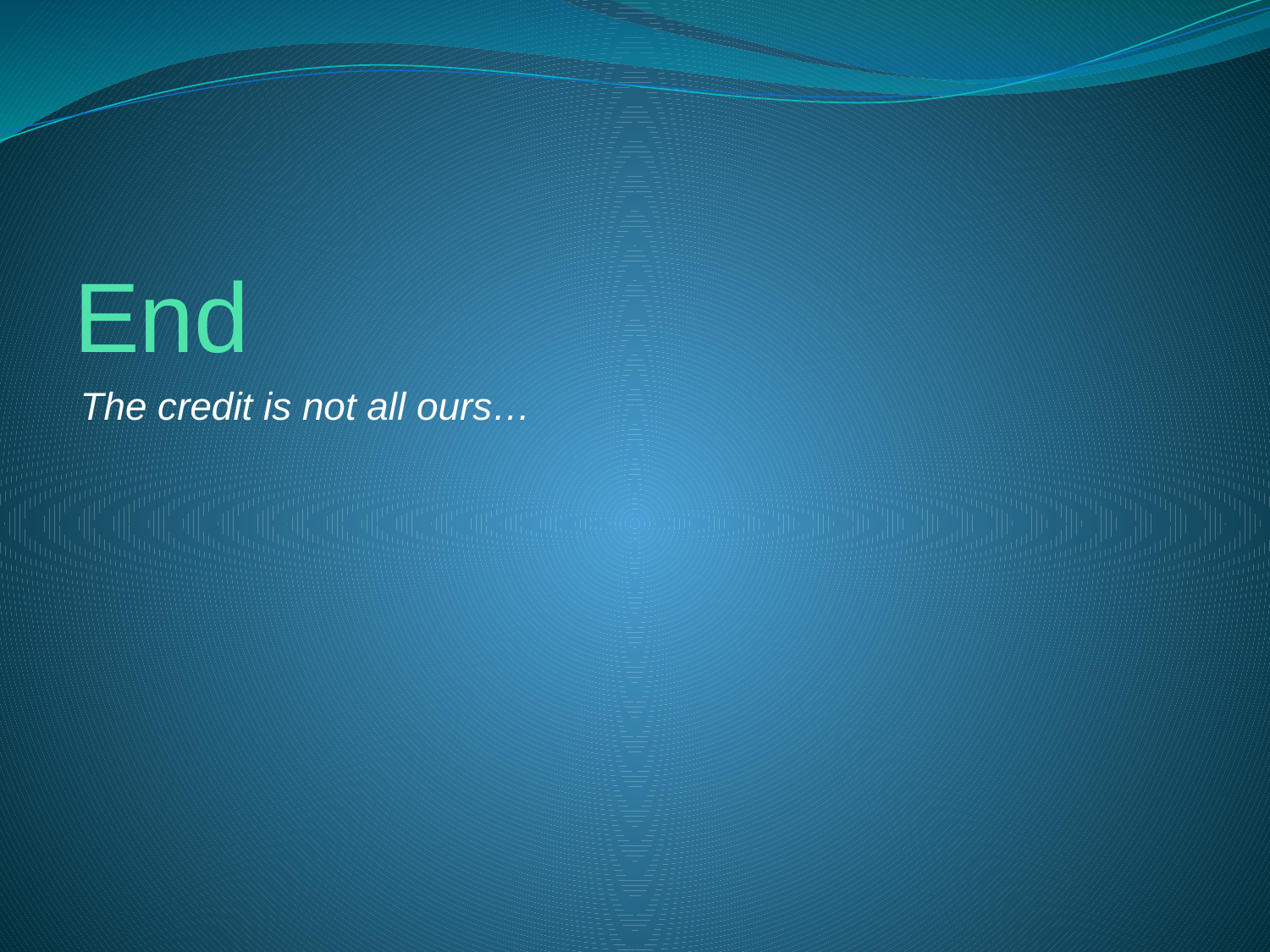

# End
The credit is not all ours…